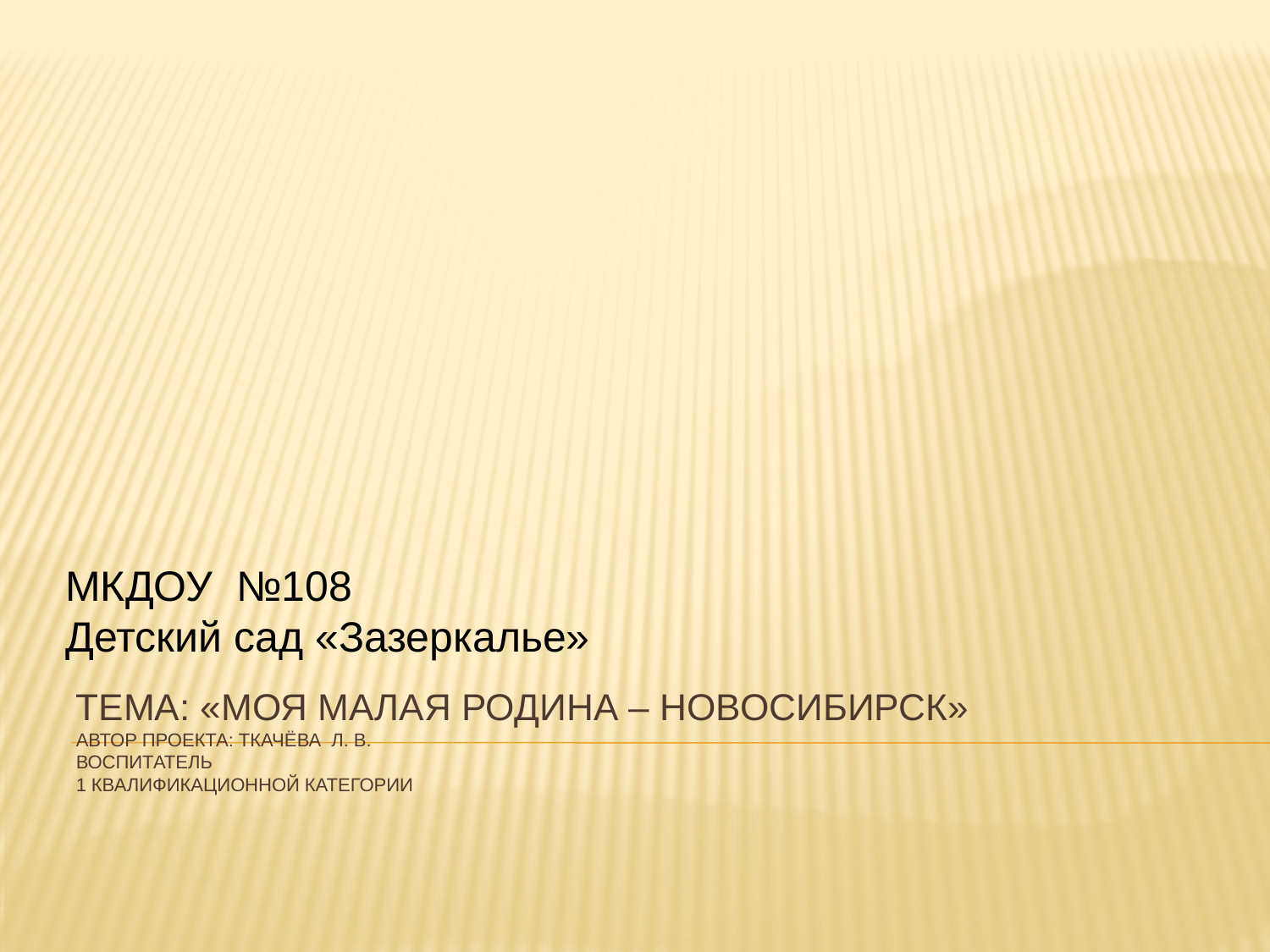

МКДОУ  №108
Детский сад «Зазеркалье»
# Тема: «МОЯ МАЛАЯ РОДИНА – НОВОСИБИРСК» Автор проекта: Ткачёва  л. В. Воспитатель 1 квалификационной категории